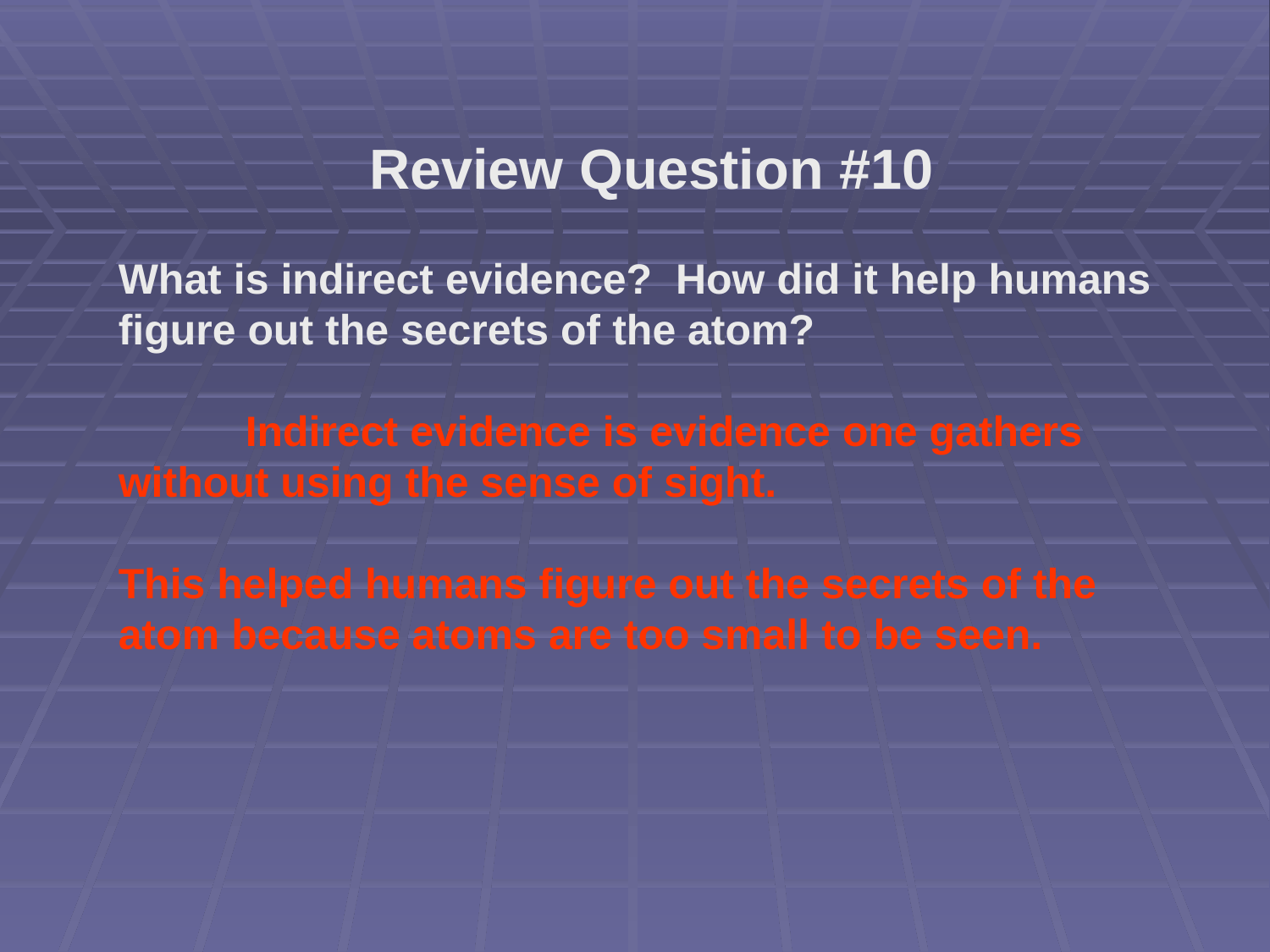

Review Question #10

What is indirect evidence?  How did it help humans figure out the secrets of the atom?

	Indirect evidence is evidence one gathers without using the sense of sight.

This helped humans figure out the secrets of the atom because atoms are too small to be seen.